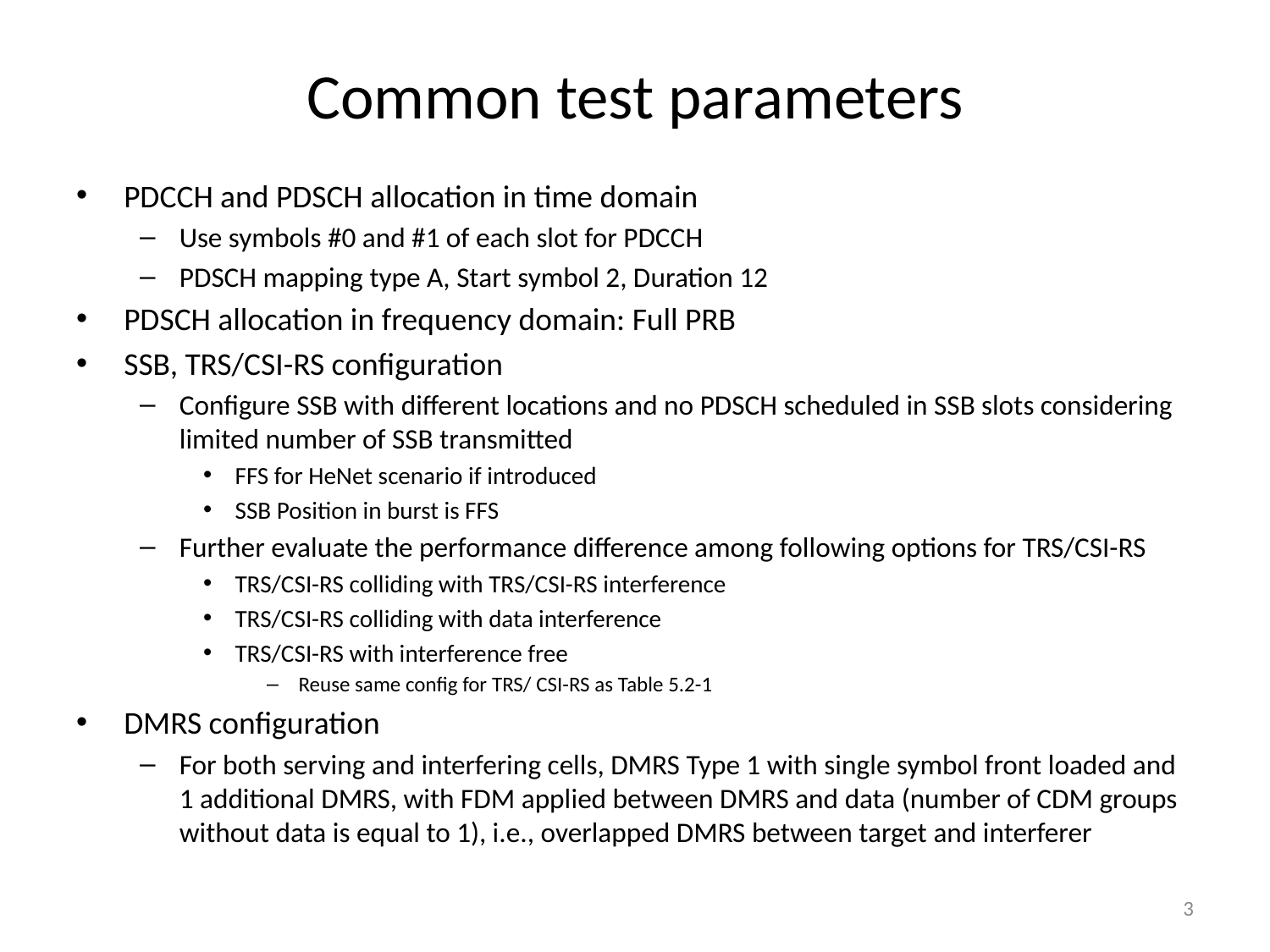

# Common test parameters
PDCCH and PDSCH allocation in time domain
Use symbols #0 and #1 of each slot for PDCCH
PDSCH mapping type A, Start symbol 2, Duration 12
PDSCH allocation in frequency domain: Full PRB
SSB, TRS/CSI-RS configuration
Configure SSB with different locations and no PDSCH scheduled in SSB slots considering limited number of SSB transmitted
FFS for HeNet scenario if introduced
SSB Position in burst is FFS
Further evaluate the performance difference among following options for TRS/CSI-RS
TRS/CSI-RS colliding with TRS/CSI-RS interference
TRS/CSI-RS colliding with data interference
TRS/CSI-RS with interference free
Reuse same config for TRS/ CSI-RS as Table 5.2-1
DMRS configuration
For both serving and interfering cells, DMRS Type 1 with single symbol front loaded and 1 additional DMRS, with FDM applied between DMRS and data (number of CDM groups without data is equal to 1), i.e., overlapped DMRS between target and interferer

3